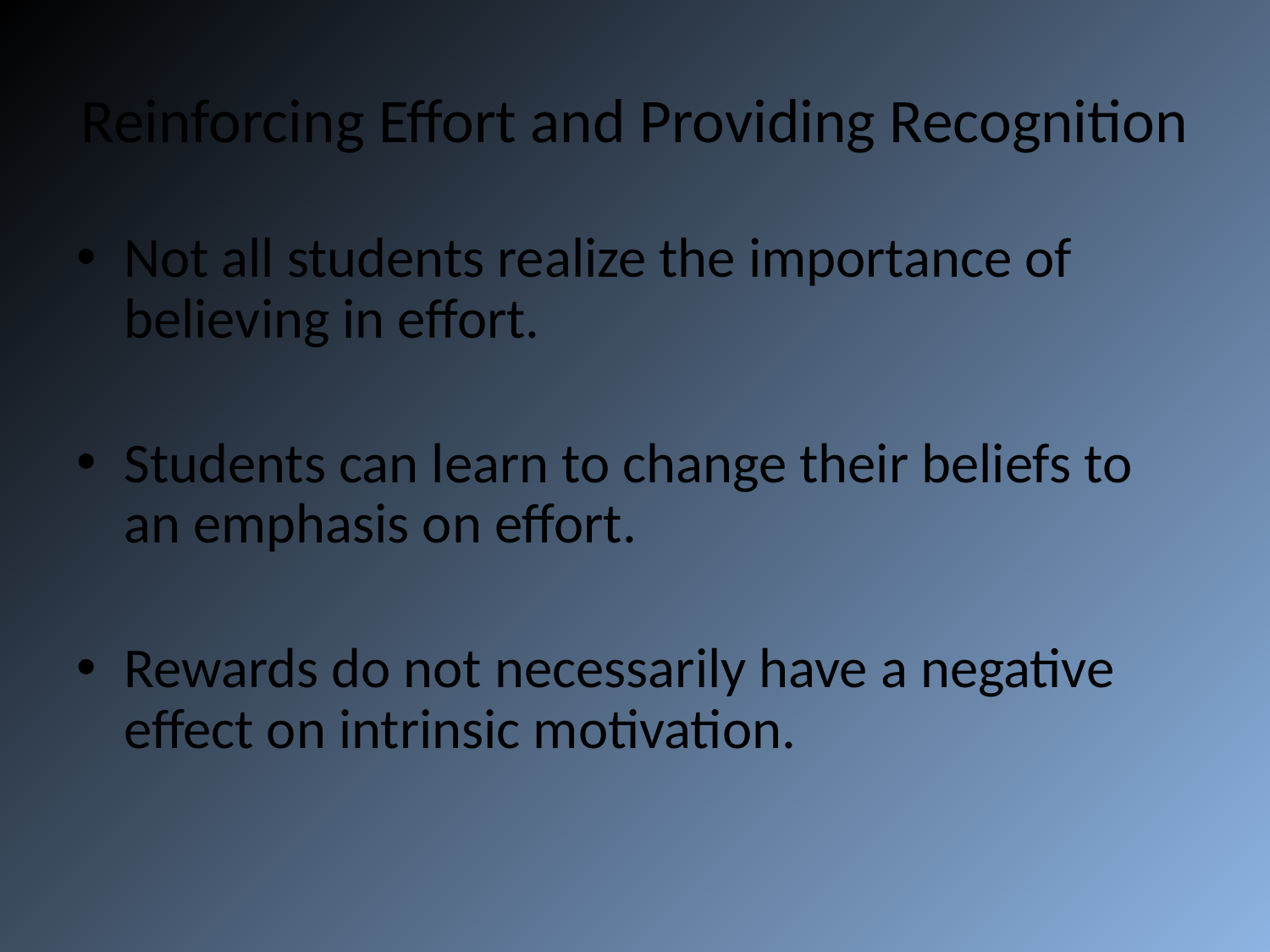

# Reinforcing Effort and Providing Recognition
Not all students realize the importance of believing in effort.

Students can learn to change their beliefs to an emphasis on effort.

Rewards do not necessarily have a negative effect on intrinsic motivation.